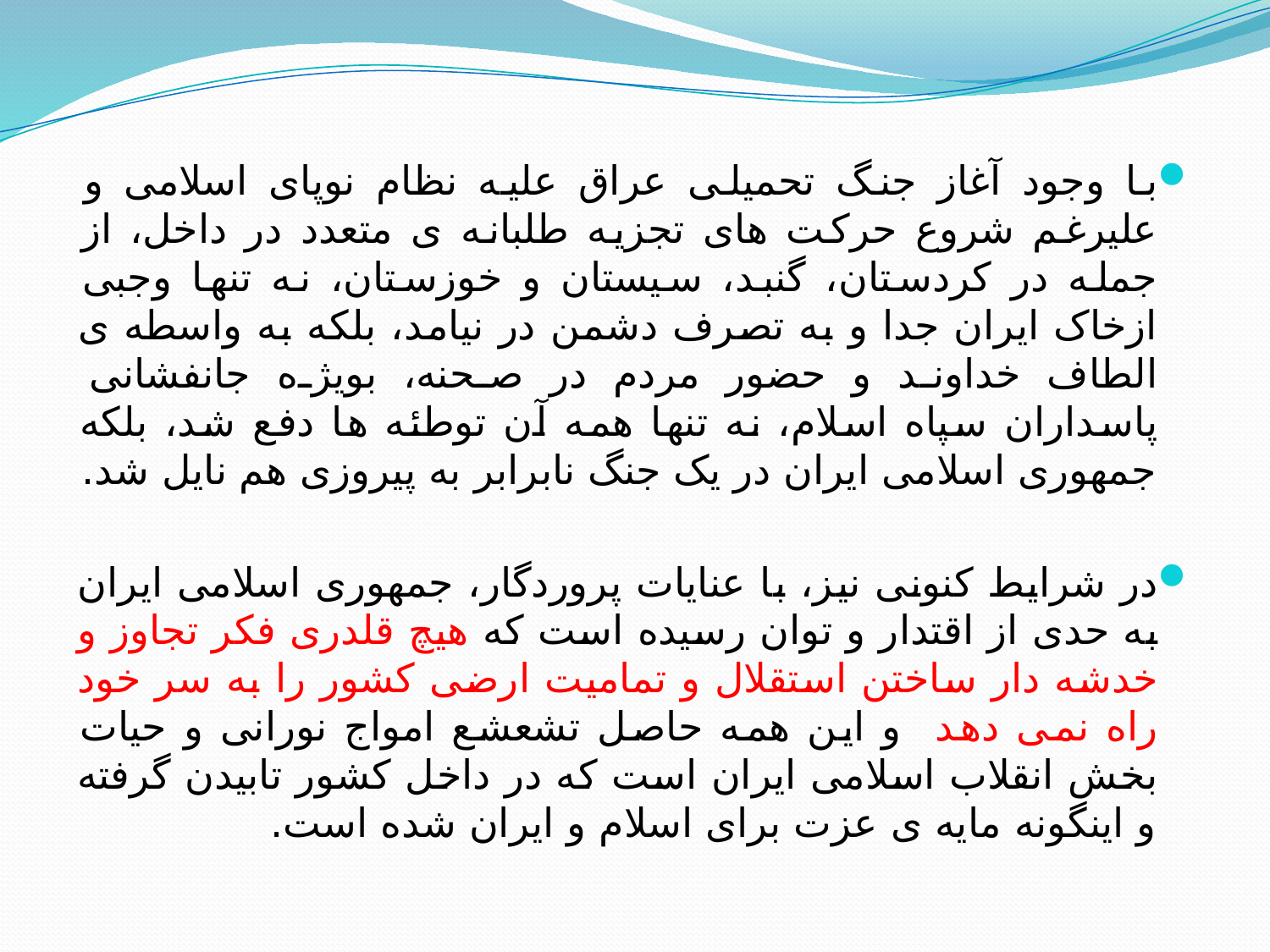

با وجود آغاز جنگ تحمیلی عراق علیه نظام نوپای اسلامی و علیرغم شروع حرکت های تجزیه طلبانه ی متعدد در داخل، از جمله در کردستان، گنبد، سیستان و خوزستان، نه تنها وجبی ازخاک ایران جدا و به تصرف دشمن در نیامد، بلکه به واسطه ی الطاف خداوند و حضور مردم در صحنه، بویژه جانفشانی پاسداران سپاه اسلام، نه تنها همه آن توطئه ها دفع شد، بلکه جمهوری اسلامی ایران در یک جنگ نابرابر به پیروزی هم نایل شد.

در شرایط کنونی نیز، با عنایات پروردگار، جمهوری اسلامی ایران به حدی از اقتدار و توان رسیده است که هیچ قلدری فکر تجاوز و خدشه دار ساختن استقلال و تمامیت ارضی کشور را به سر خود راه نمی دهد  و این همه حاصل تشعشع امواج نورانی و حیات بخش انقلاب اسلامی ایران است که در داخل کشور تابیدن گرفته و اینگونه مایه ی عزت برای اسلام و ایران شده است.